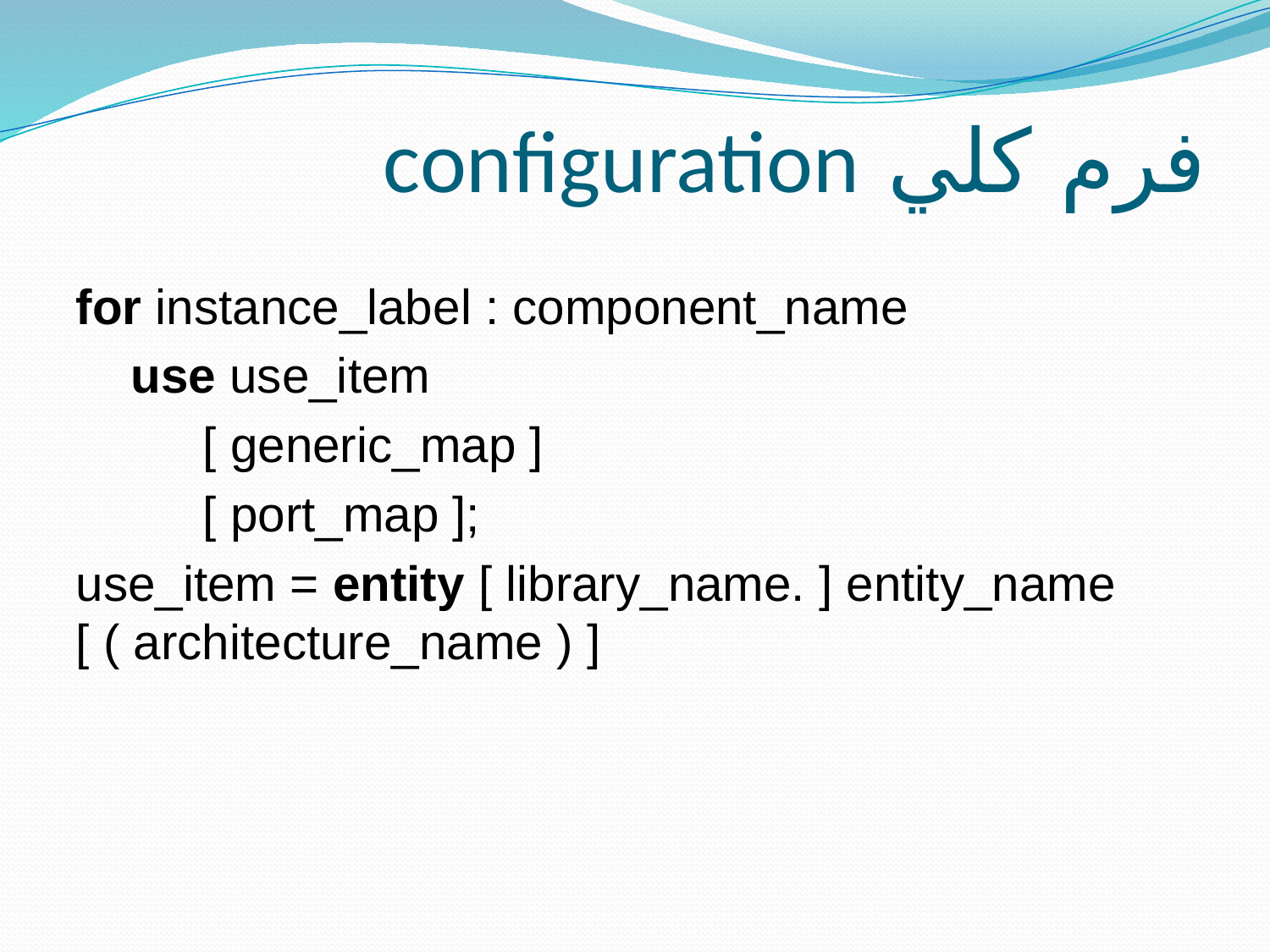

# فرم کلي configuration
for instance_label : component_name
    use use_item
	[ generic_map ]
	[ port_map ];
use_item = entity [ library_name. ] entity_name [ ( architecture_name ) ]